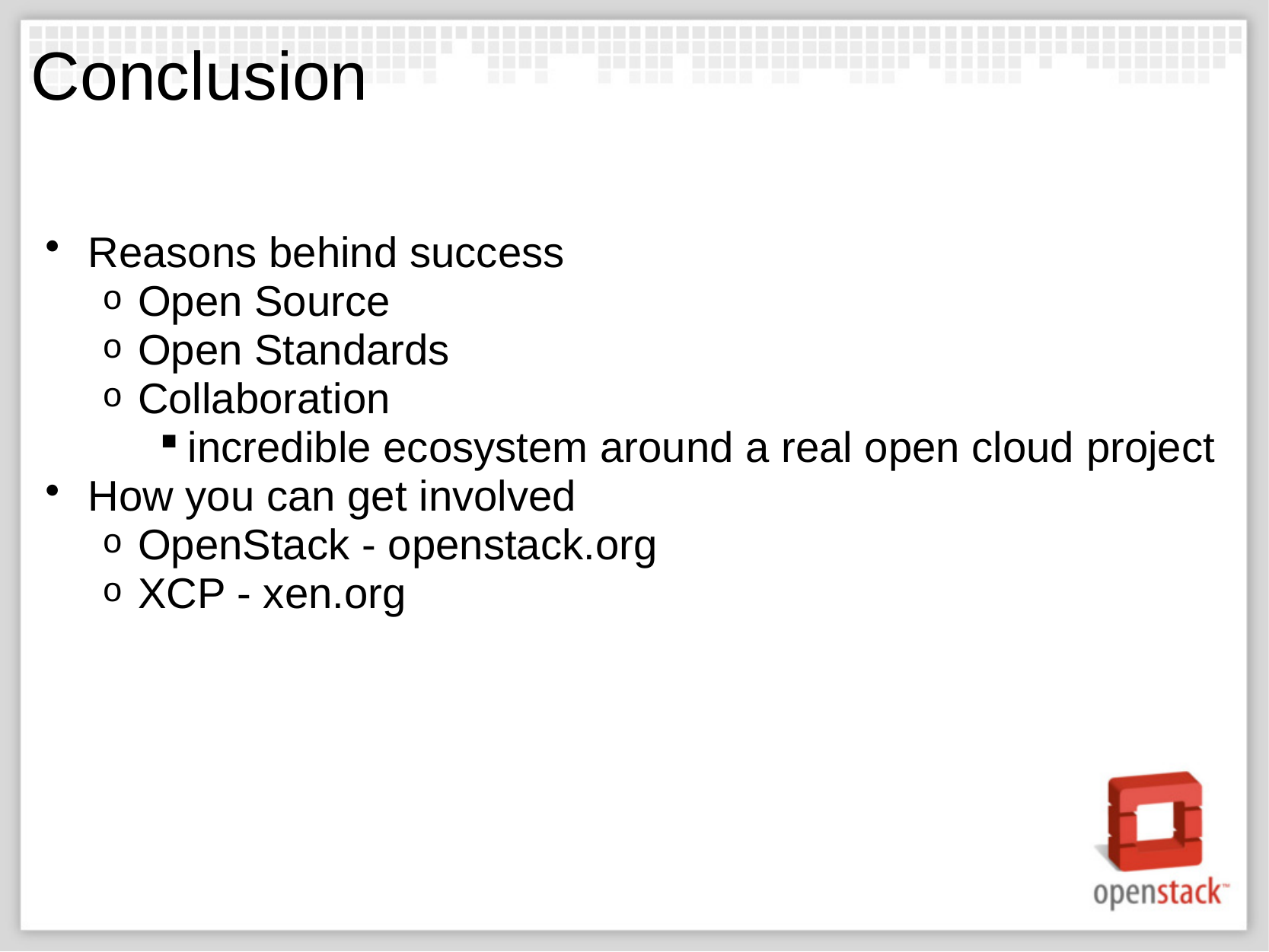

# Conclusion
Reasons behind success
Open Source
Open Standards
Collaboration
incredible ecosystem around a real open cloud project
How you can get involved
OpenStack - openstack.org
XCP - xen.org